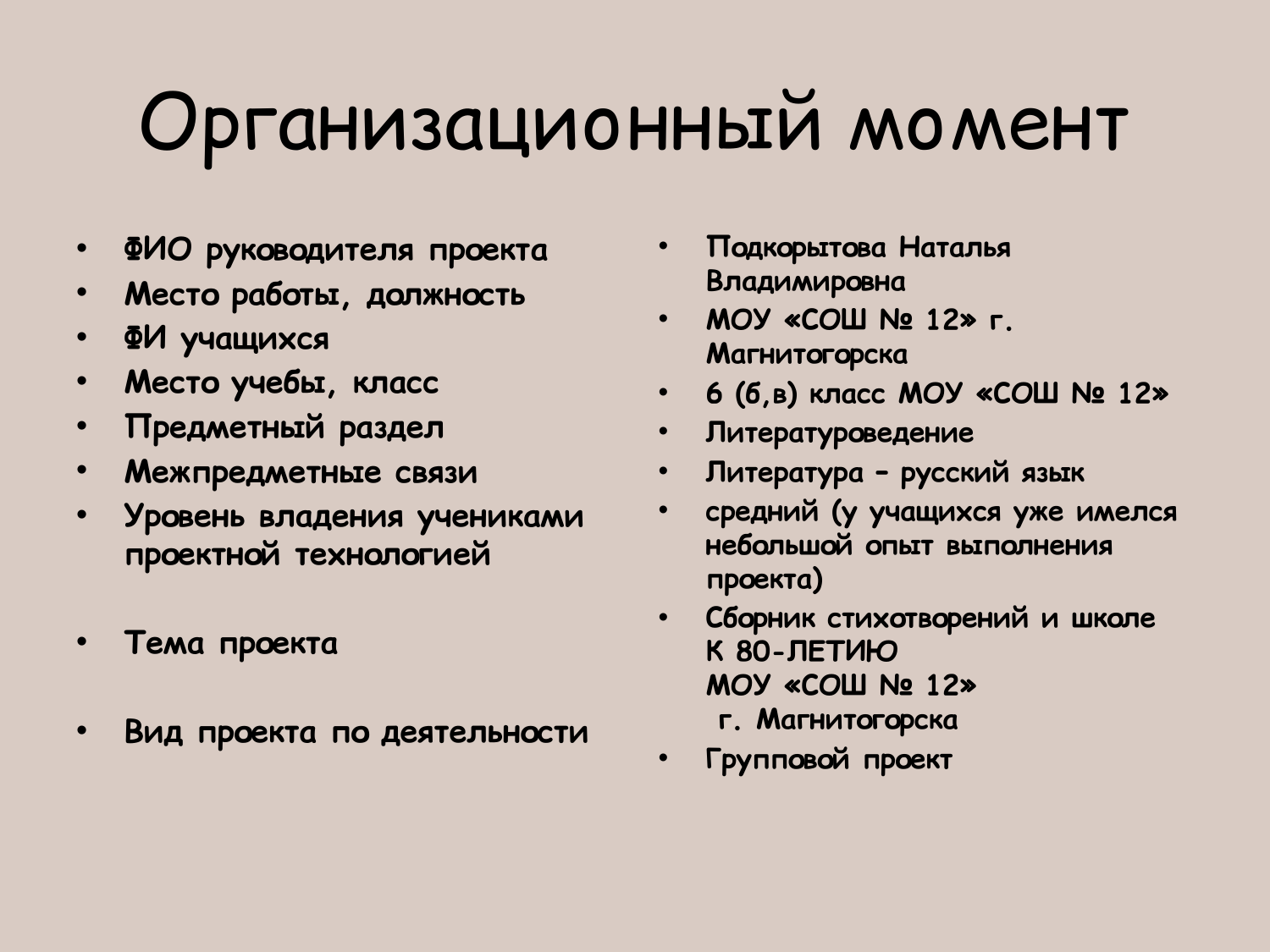

# Организационный момент
ФИО руководителя проекта
Место работы, должность
ФИ учащихся
Место учебы, класс
Предметный раздел
Межпредметные связи
Уровень владения учениками проектной технологией

Тема проекта

Вид проекта по деятельности

Подкорытова Наталья Владимировна
МОУ «СОШ № 12» г. Магнитогорска
6 (б,в) класс МОУ «СОШ № 12»
Литературоведение
Литература – русский язык
средний (у учащихся уже имелся небольшой опыт выполнения проекта)
Сборник стихотворений и школе
К 80-ЛЕТИЮ
МОУ «СОШ № 12»
 г. Магнитогорска
Групповой проект